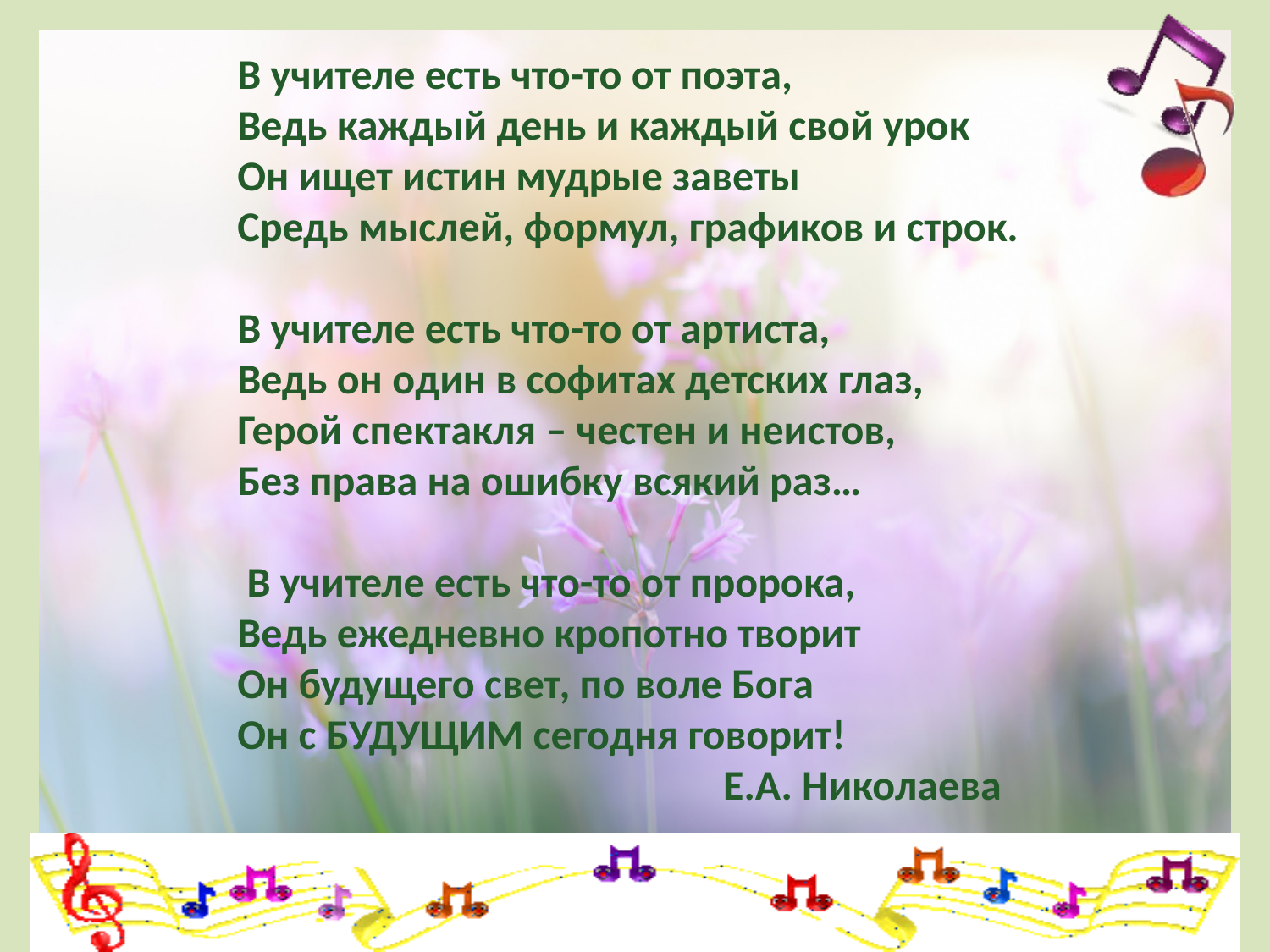

В учителе есть что-то от поэта,
Ведь каждый день и каждый свой урок
Он ищет истин мудрые заветы
Средь мыслей, формул, графиков и строк.

В учителе есть что-то от артиста,
Ведь он один в софитах детских глаз,
Герой спектакля – честен и неистов,
Без права на ошибку всякий раз…

 В учителе есть что-то от пророка,
Ведь ежедневно кропотно творит
Он будущего свет, по воле Бога
Он с БУДУЩИМ сегодня говорит!
                                                   Е.А. Николаева